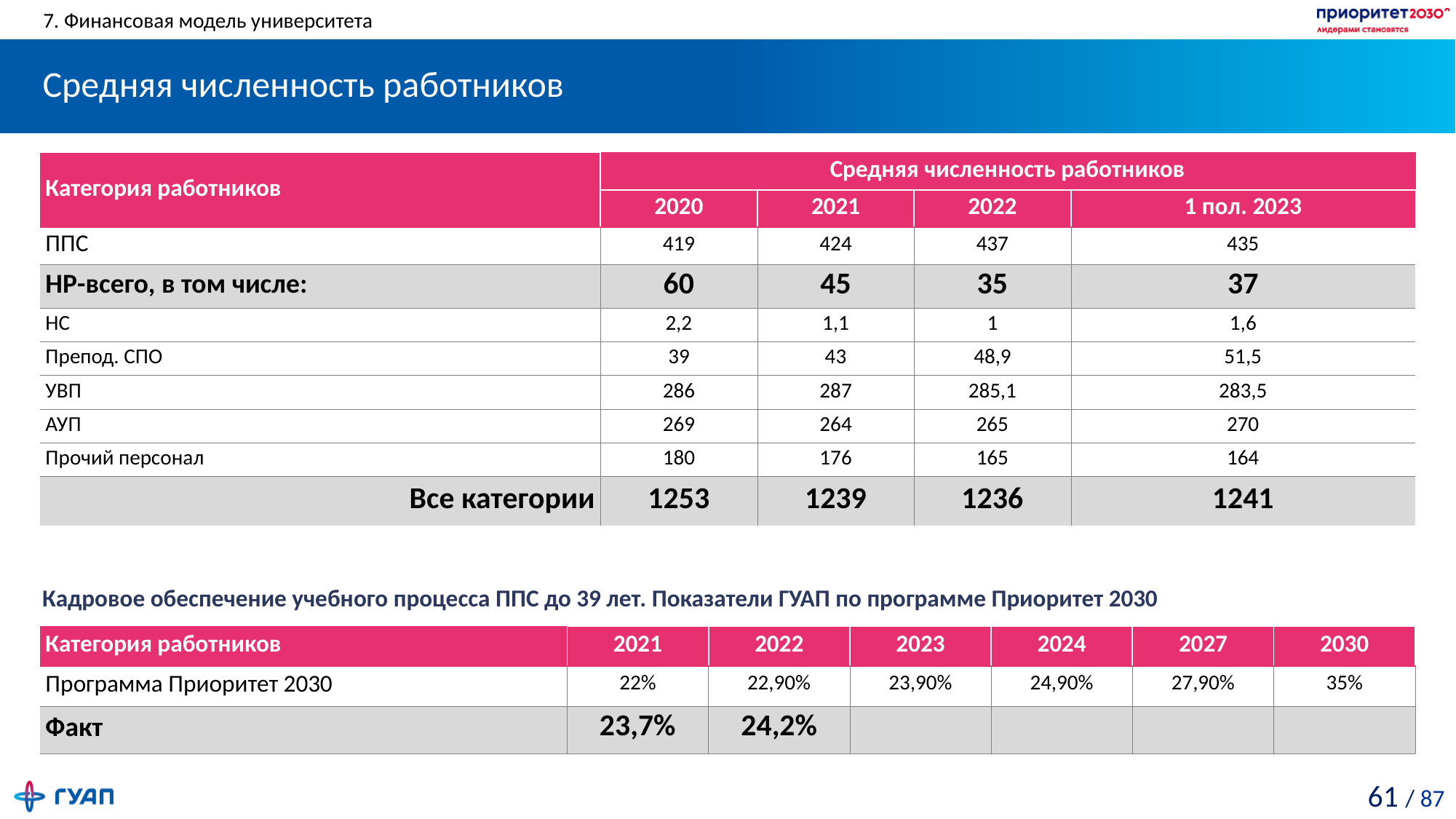

7. Финансовая модель университета
# Средняя численность работников
| Категория работников | Средняя численность работников |  |  |  |
| --- | --- | --- | --- | --- |
|  | 2020 | 2021 | 2022 | 1 пол. 2023 |
| ППС | 419 | 424 | 437 | 435 |
| НР-всего, в том числе: | 60 | 45 | 35 | 37 |
| НС | 2,2 | 1,1 | 1 | 1,6 |
| Препод. СПО | 39 | 43 | 48,9 | 51,5 |
| УВП | 286 | 287 | 285,1 | 283,5 |
| АУП | 269 | 264 | 265 | 270 |
| Прочий персонал | 180 | 176 | 165 | 164 |
| Все категории | 1253 | 1239 | 1236 | 1241 |
Кадровое обеспечение учебного процесса ППС до 39 лет. Показатели ГУАП по программе Приоритет 2030
| Категория работников | 2021 | 2022 | 2023 | 2024 | 2027 | 2030 |
| --- | --- | --- | --- | --- | --- | --- |
| Программа Приоритет 2030 | 22% | 22,90% | 23,90% | 24,90% | 27,90% | 35% |
| Факт | 23,7% | 24,2% |  |  |  |  |